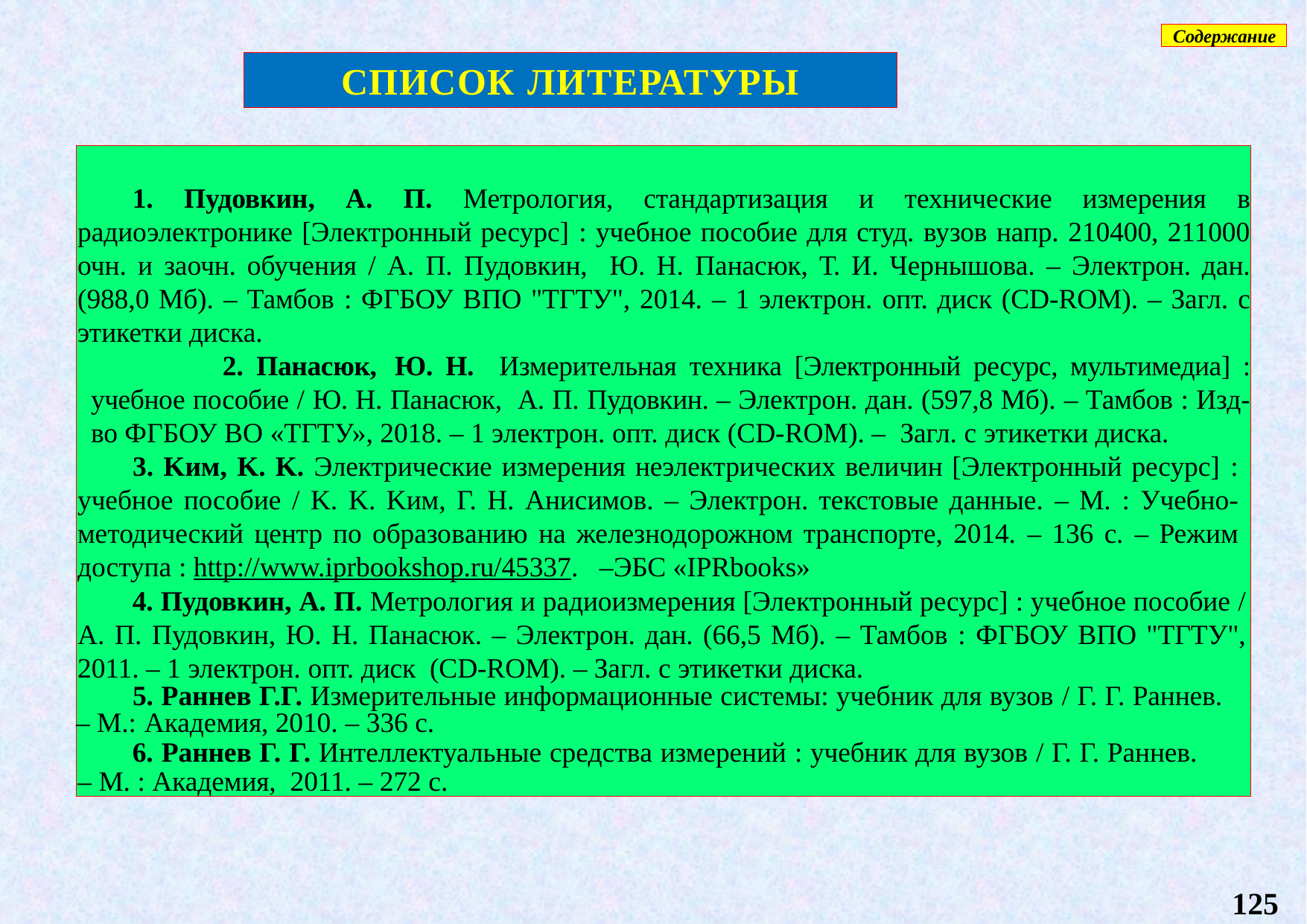

Содержание
СПИСОК ЛИТЕРАТУРЫ

1. Пудовкин, А. П. Метрология, стандартизация и технические измерения в радиоэлектронике [Электронный ресурс] : учебное пособие для студ. вузов напр. 210400, 211000 очн. и заочн. обучения / А. П. Пудовкин,  Ю. Н. Панасюк, Т. И. Чернышова. – Электрон. дан. (988,0 Мб). – Тамбов : ФГБОУ ВПО "ТГТУ", 2014. – 1 электрон. опт. диск (CD-ROM). – Загл. с этикетки диска.
      2. Панасюк, Ю. Н.  Измерительная техника [Электронный ресурс, мультимедиа] : учебное пособие / Ю. Н. Панасюк,  А. П. Пудовкин. – Электрон. дан. (597,8 Мб). – Тамбов : Изд-во ФГБОУ ВО «ТГТУ», 2018. – 1 электрон. опт. диск (CD-ROM). –  Загл. с этикетки диска.
3. Kим, K. K. Электрические измерения неэлектрических величин [Электронный ресурс] : учебное пособие / K. K. Kим, Г. Н. Анисимов. – Электрон. текстовые данные. – М. : Учебно-методический центр по образованию на железнодорожном транспорте, 2014. – 136 c. – Режим доступа : http://www.iprbookshop.ru/45337.   –ЭБС «IPRbooks»
4. Пудовкин, А. П. Метрология и радиоизмерения [Электронный ресурс] : учебное пособие / А. П. Пудовкин, Ю. Н. Панасюк. – Электрон. дан. (66,5 Мб). – Тамбов : ФГБОУ ВПО "ТГТУ", 2011. – 1 электрон. опт. диск  (CD-ROM). – Загл. с этикетки диска.
5. Раннев Г.Г. Измерительные информационные системы: учебник для вузов / Г. Г. Раннев.    – М.: Академия, 2010. – 336 с.
6. Раннев Г. Г. Интеллектуальные средства измерений : учебник для вузов / Г. Г. Раннев.      – М. : Академия,  2011. – 272 с.
125